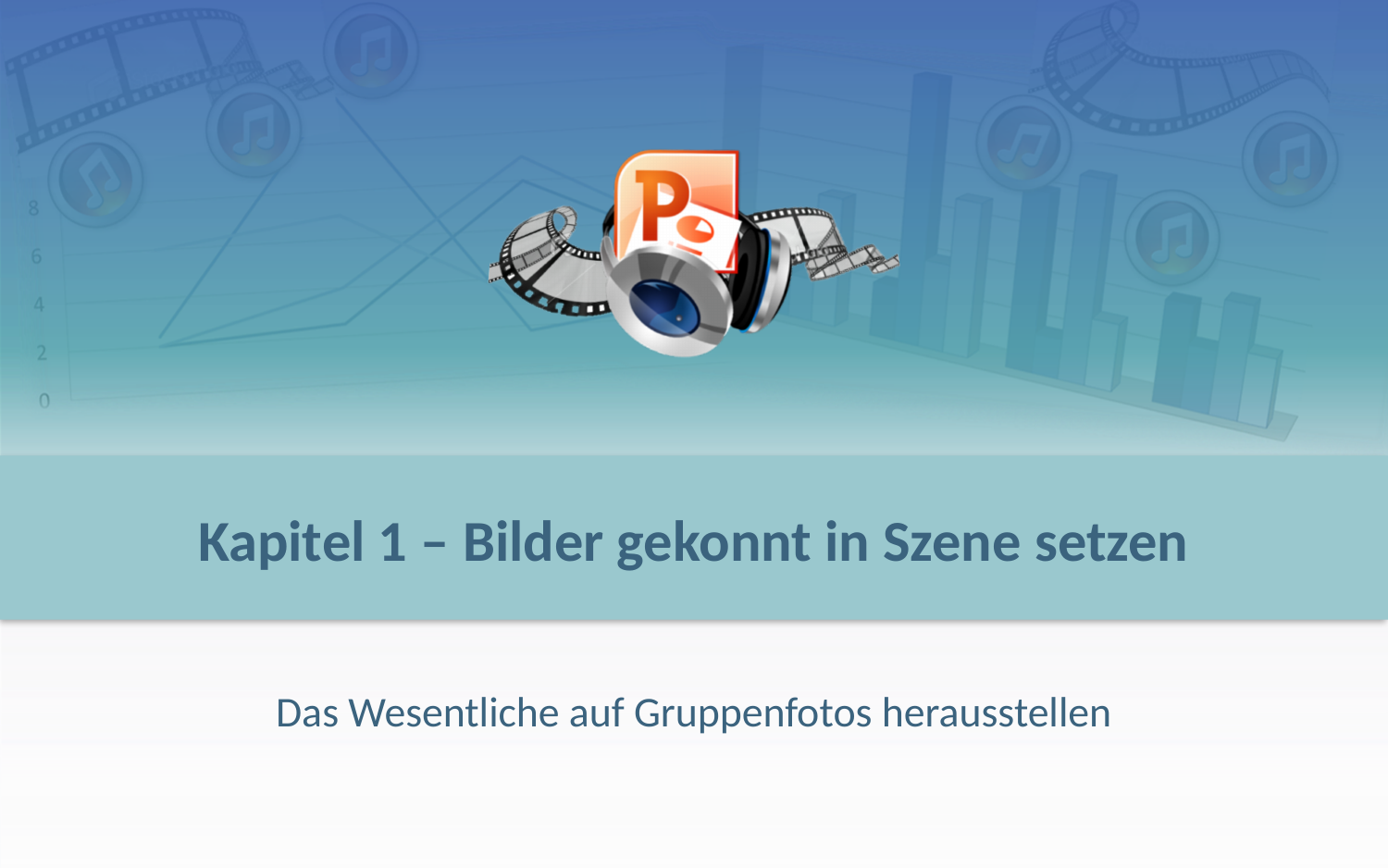

# Kapitel 1 – Bilder gekonnt in Szene setzen
Das Wesentliche auf Gruppenfotos herausstellen